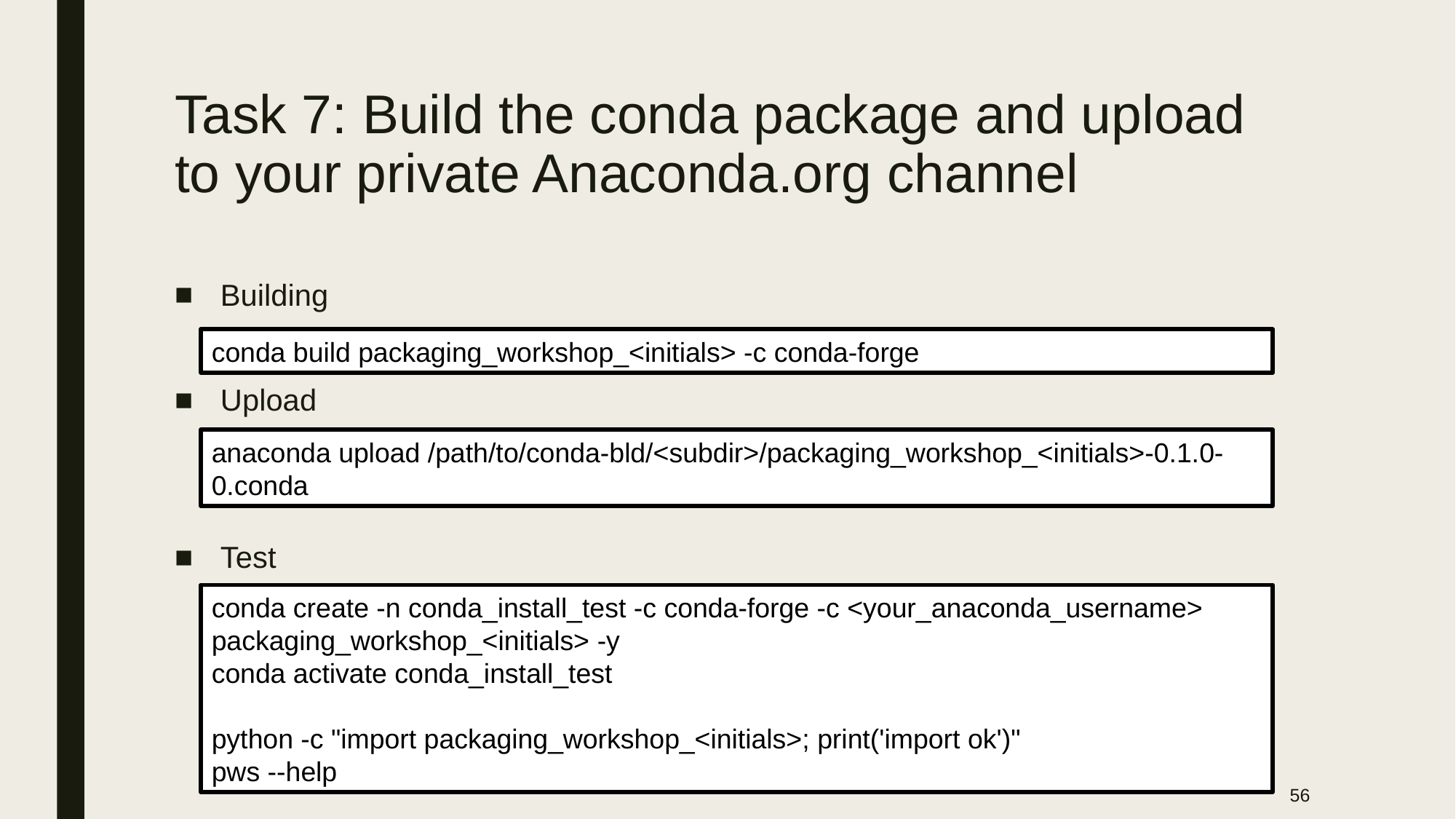

# Task 7: Build the conda package and upload to your private Anaconda.org channel
Building

Upload

Test
conda build packaging_workshop_<initials> -c conda-forge
anaconda upload /path/to/conda-bld/<subdir>/packaging_workshop_<initials>-0.1.0-0.conda
conda create -n conda_install_test -c conda-forge -c <your_anaconda_username> packaging_workshop_<initials> -y
conda activate conda_install_test

python -c "import packaging_workshop_<initials>; print('import ok')"
pws --help
56